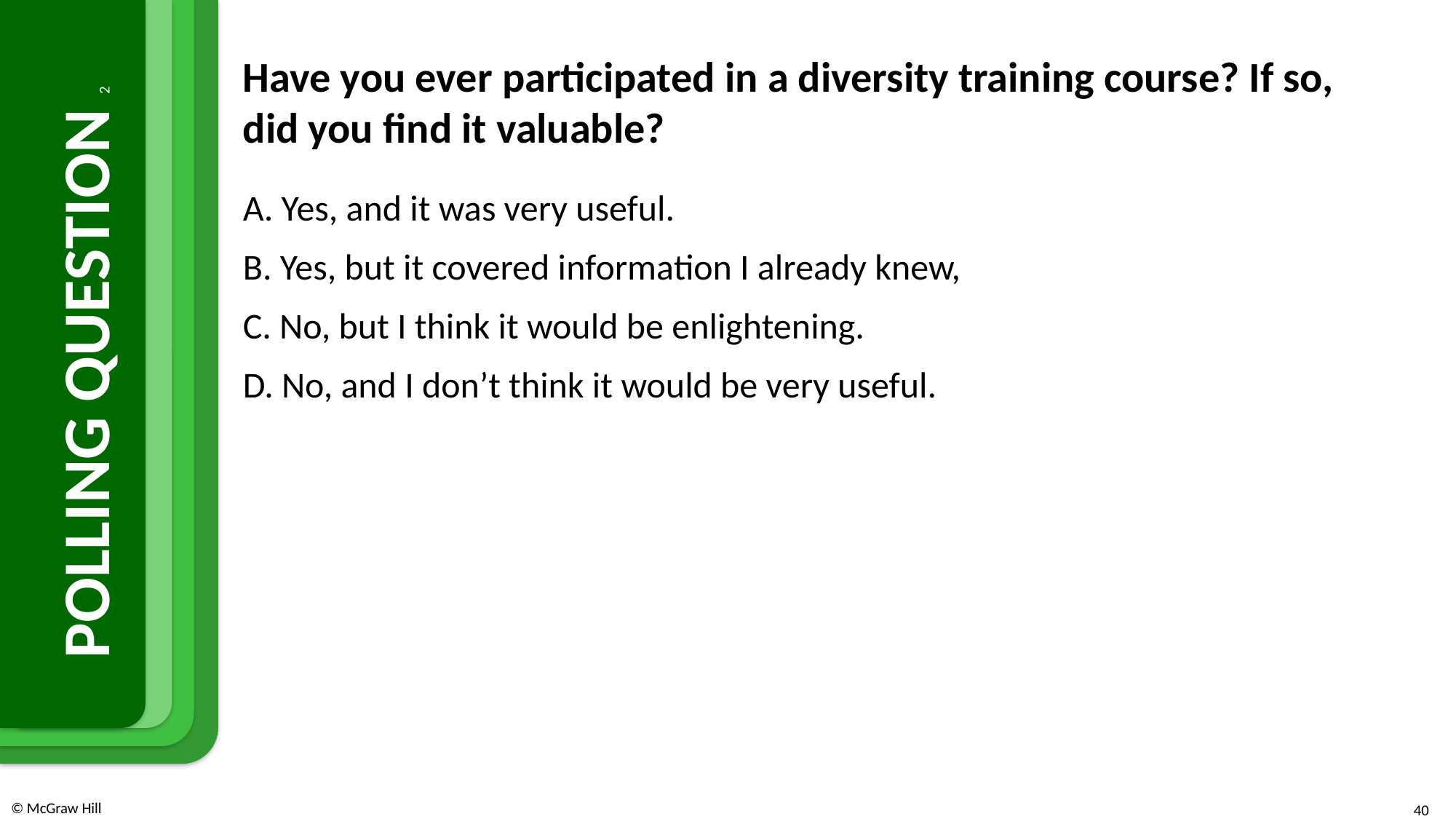

Have you ever participated in a diversity training course? If so, did you find it valuable?
A. Yes, and it was very useful.
B. Yes, but it covered information I already knew,
C. No, but I think it would be enlightening.
D. No, and I don’t think it would be very useful.
# POLLING QUESTION 2